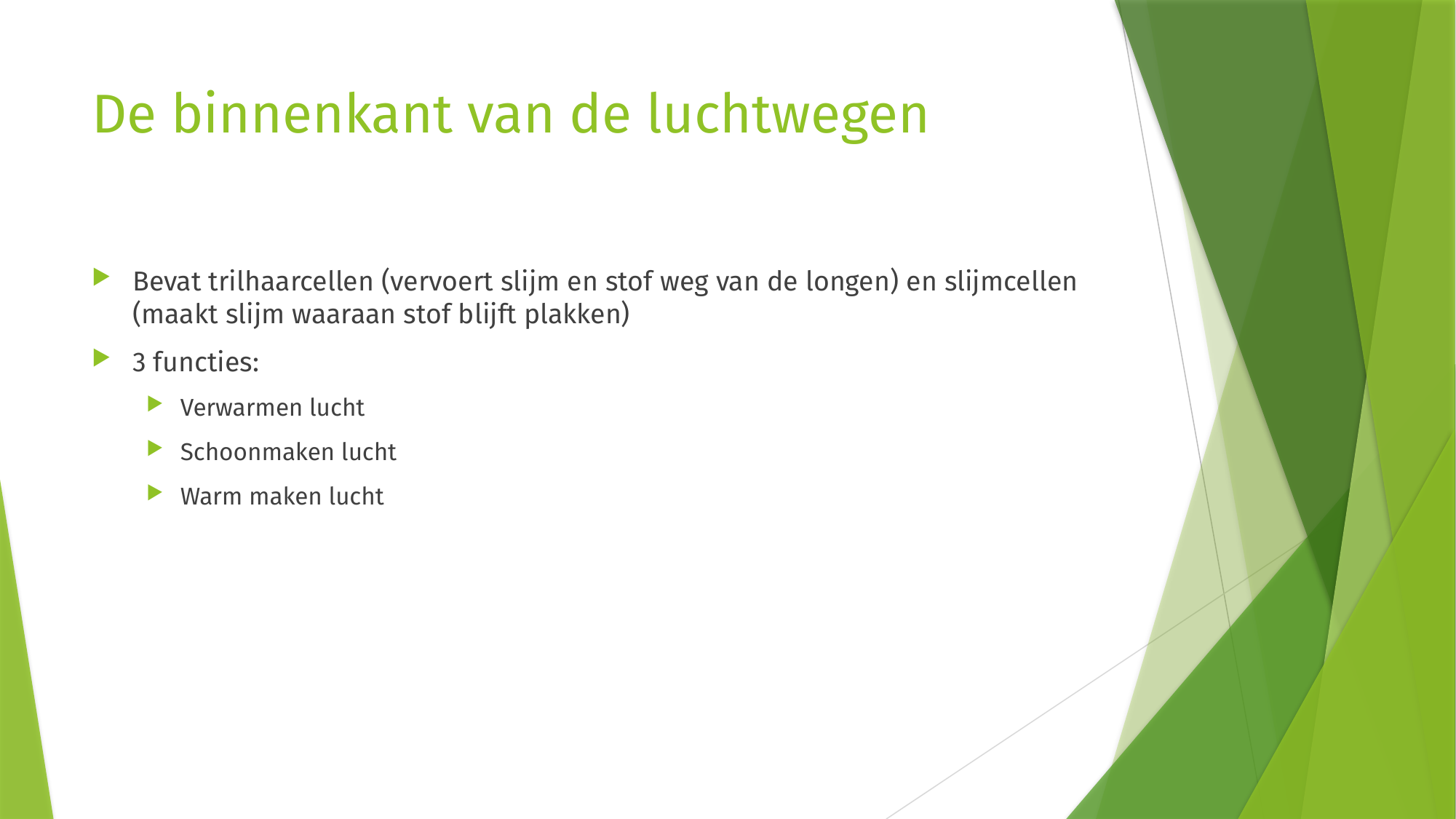

# De binnenkant van de luchtwegen
Bevat trilhaarcellen (vervoert slijm en stof weg van de longen) en slijmcellen (maakt slijm waaraan stof blijft plakken)
3 functies:
Verwarmen lucht
Schoonmaken lucht
Warm maken lucht